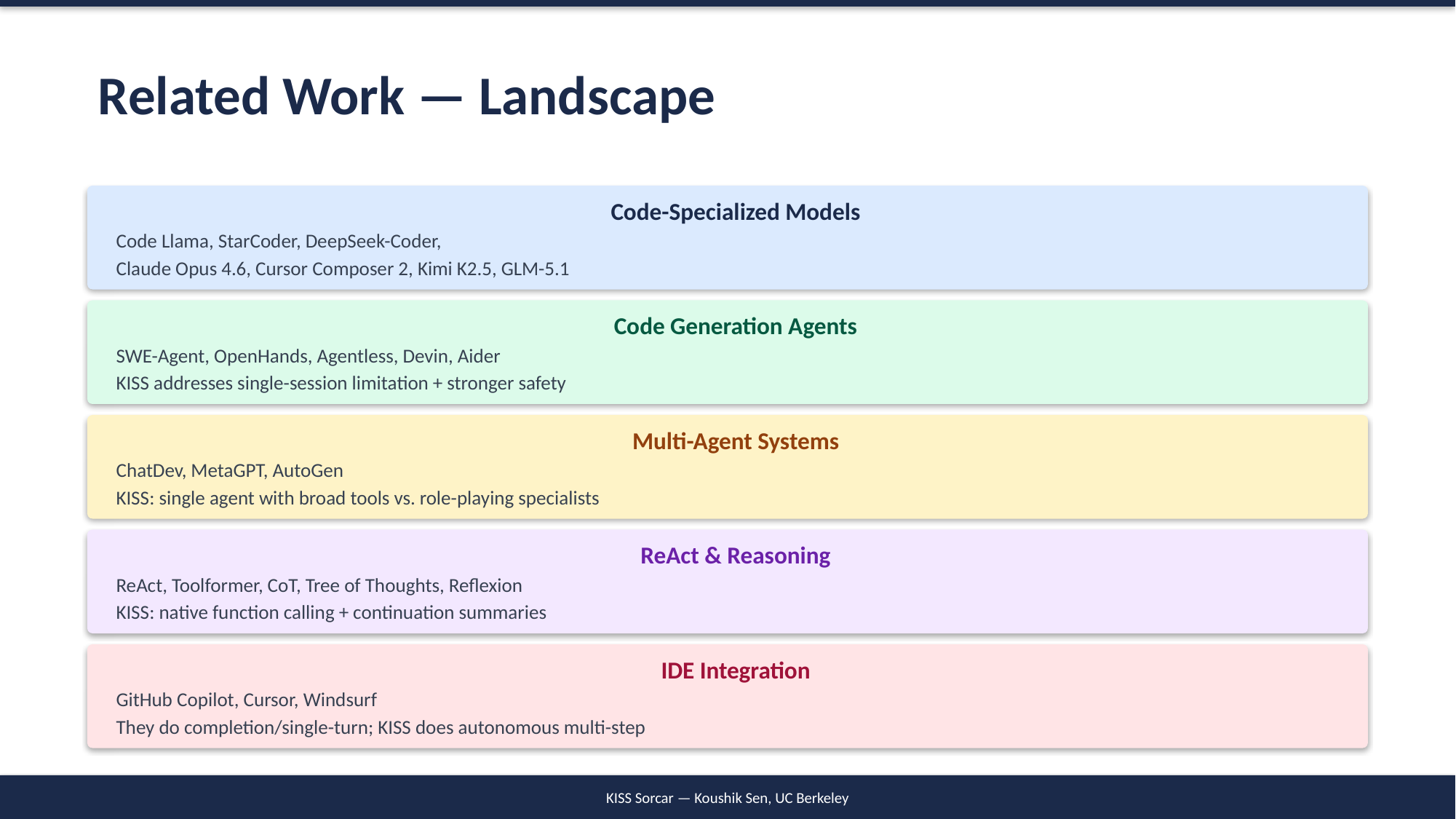

Related Work — Landscape
Code-Specialized Models
Code Llama, StarCoder, DeepSeek-Coder,
Claude Opus 4.6, Cursor Composer 2, Kimi K2.5, GLM-5.1
Code Generation Agents
SWE-Agent, OpenHands, Agentless, Devin, Aider
KISS addresses single-session limitation + stronger safety
Multi-Agent Systems
ChatDev, MetaGPT, AutoGen
KISS: single agent with broad tools vs. role-playing specialists
ReAct & Reasoning
ReAct, Toolformer, CoT, Tree of Thoughts, Reflexion
KISS: native function calling + continuation summaries
IDE Integration
GitHub Copilot, Cursor, Windsurf
They do completion/single-turn; KISS does autonomous multi-step
KISS Sorcar — Koushik Sen, UC Berkeley